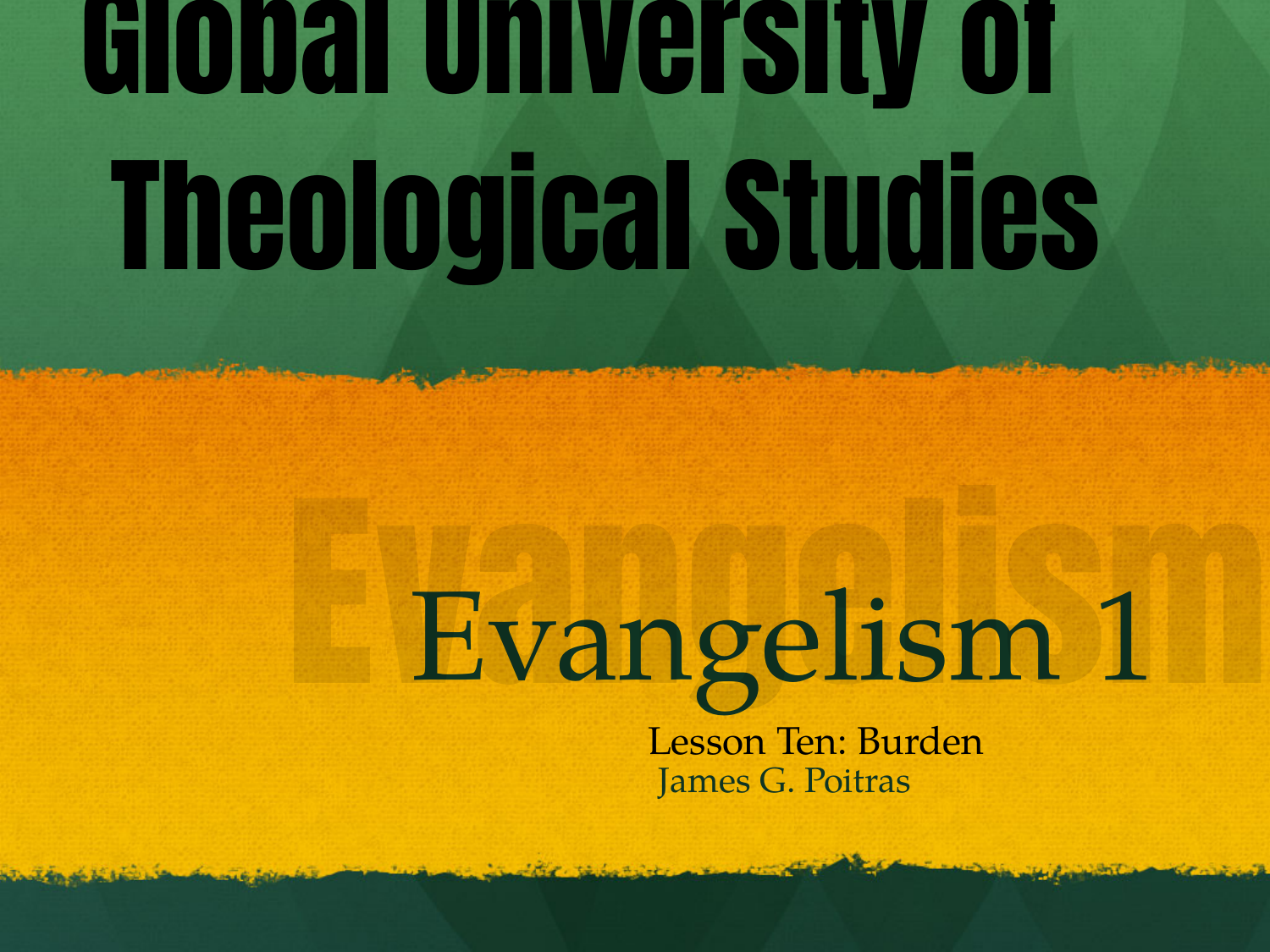

Global University of

 Theological Studies
Evangelism
# Evangelism 1
Lesson Ten: Burden
James G. Poitras